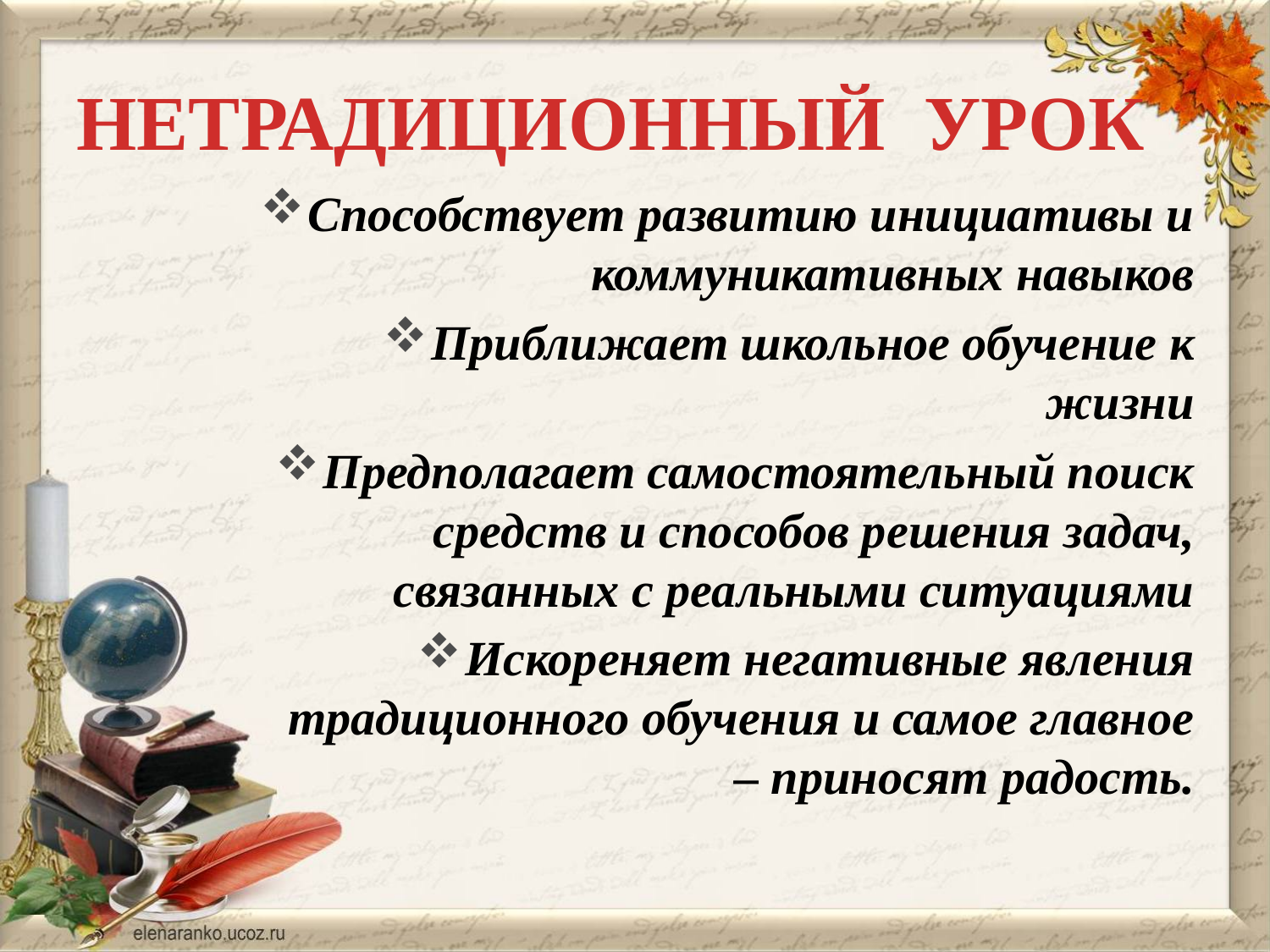

# НЕТРАДИЦИОННЫЙ  УРОК
Способствует развитию инициативы и коммуникативных навыков
Приближает школьное обучение к жизни
Предполагает самостоятельный поиск средств и способов решения задач, связанных с реальными ситуациями
Искореняет негативные явления традиционного обучения и самое главное – приносят радость.